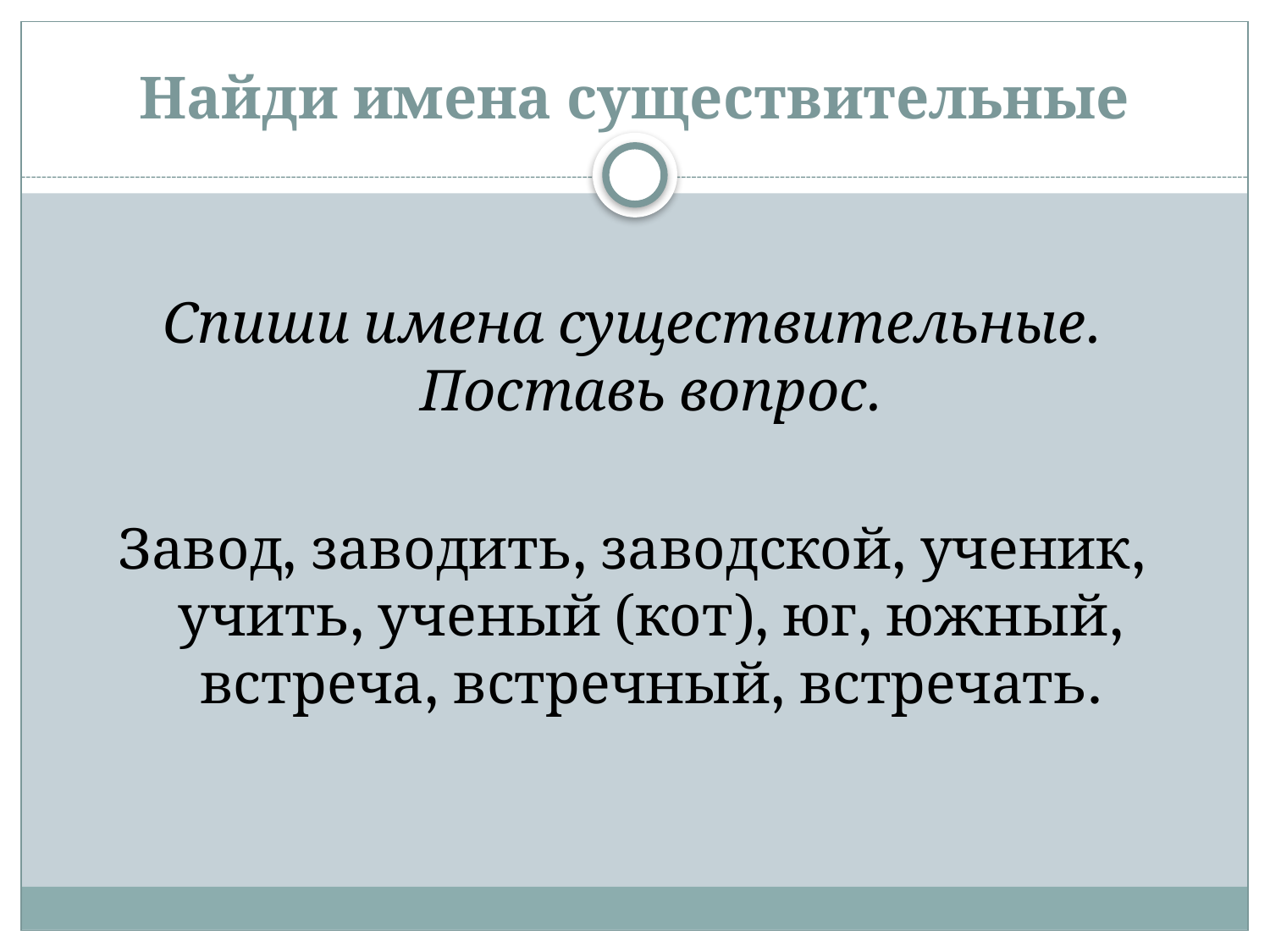

# Найди имена существительные

Спиши имена существительные. Поставь вопрос.

Завод, заводить, заводской, ученик, учить, ученый (кот), юг, южный, встреча, встречный, встречать.